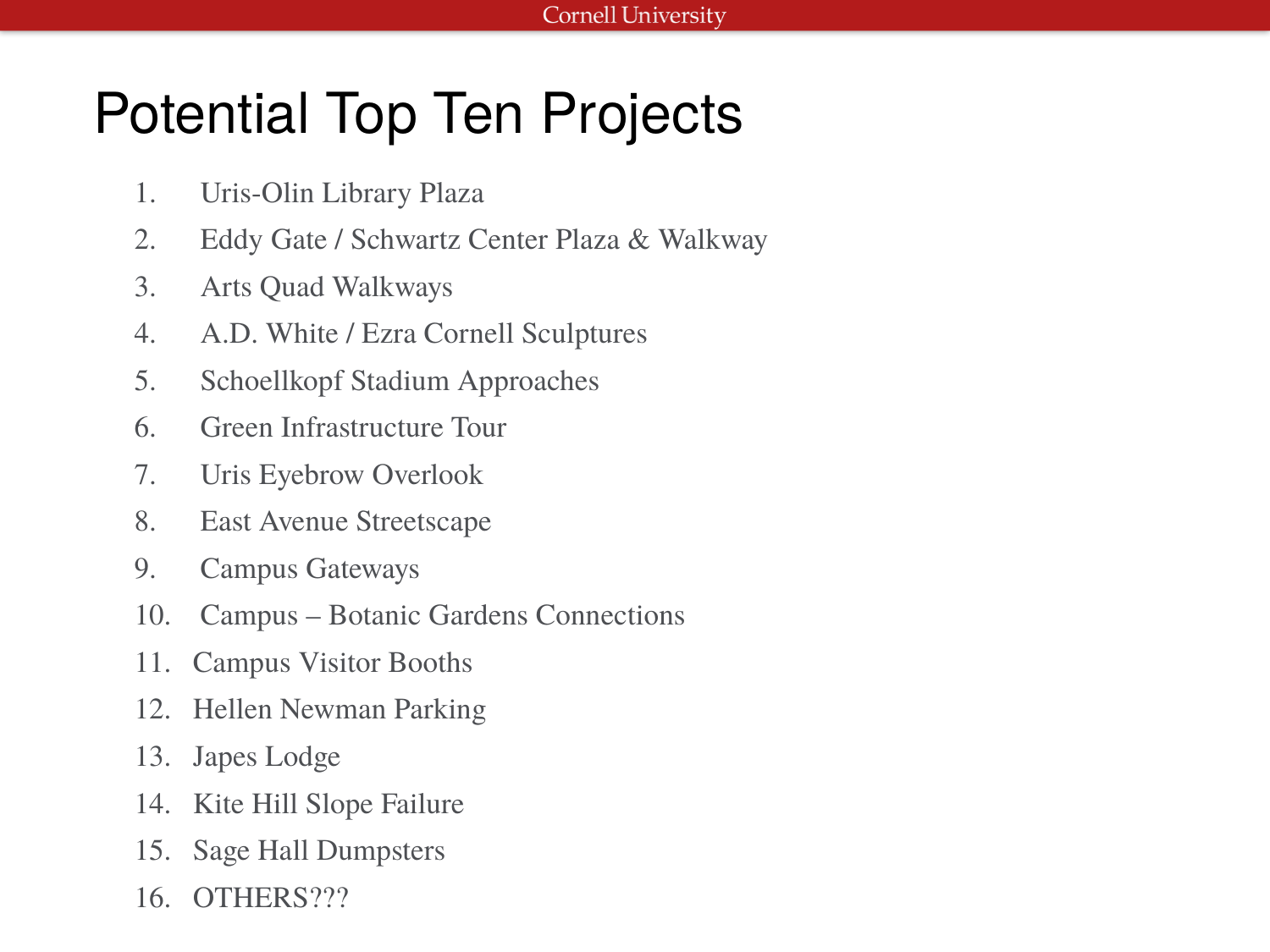

# Potential Top Ten Projects
 Uris-Olin Library Plaza
 Eddy Gate / Schwartz Center Plaza & Walkway
 Arts Quad Walkways
 A.D. White / Ezra Cornell Sculptures
 Schoellkopf Stadium Approaches
 Green Infrastructure Tour
 Uris Eyebrow Overlook
 East Avenue Streetscape
 Campus Gateways
 Campus – Botanic Gardens Connections
Campus Visitor Booths
Hellen Newman Parking
Japes Lodge
Kite Hill Slope Failure
Sage Hall Dumpsters
OTHERS???